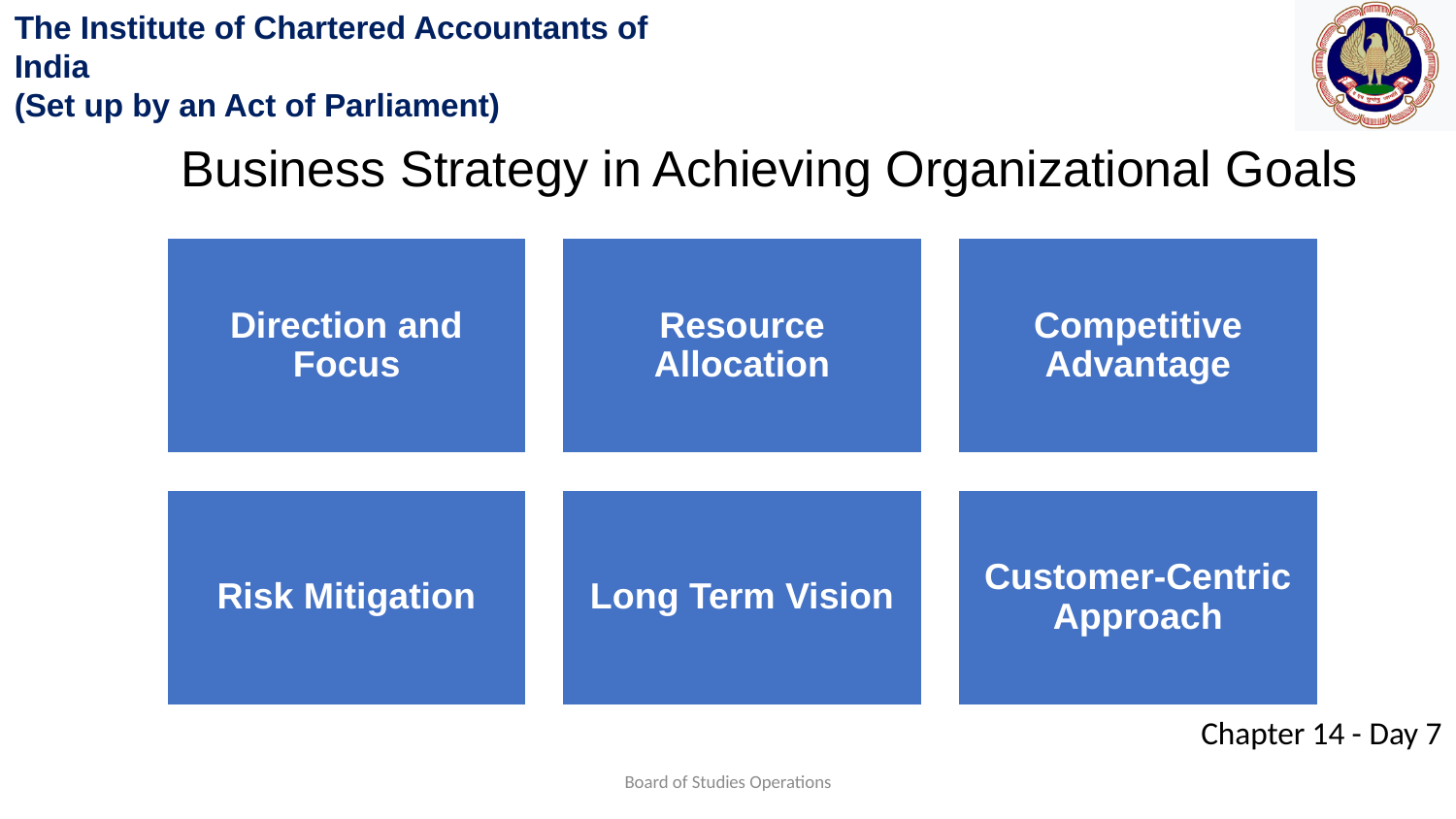

Business Strategy in Achieving Organizational Goals
Direction and Focus
Resource Allocation
Competitive Advantage
Risk Mitigation
Long Term Vision
Customer-Centric Approach
Board of Studies Operations